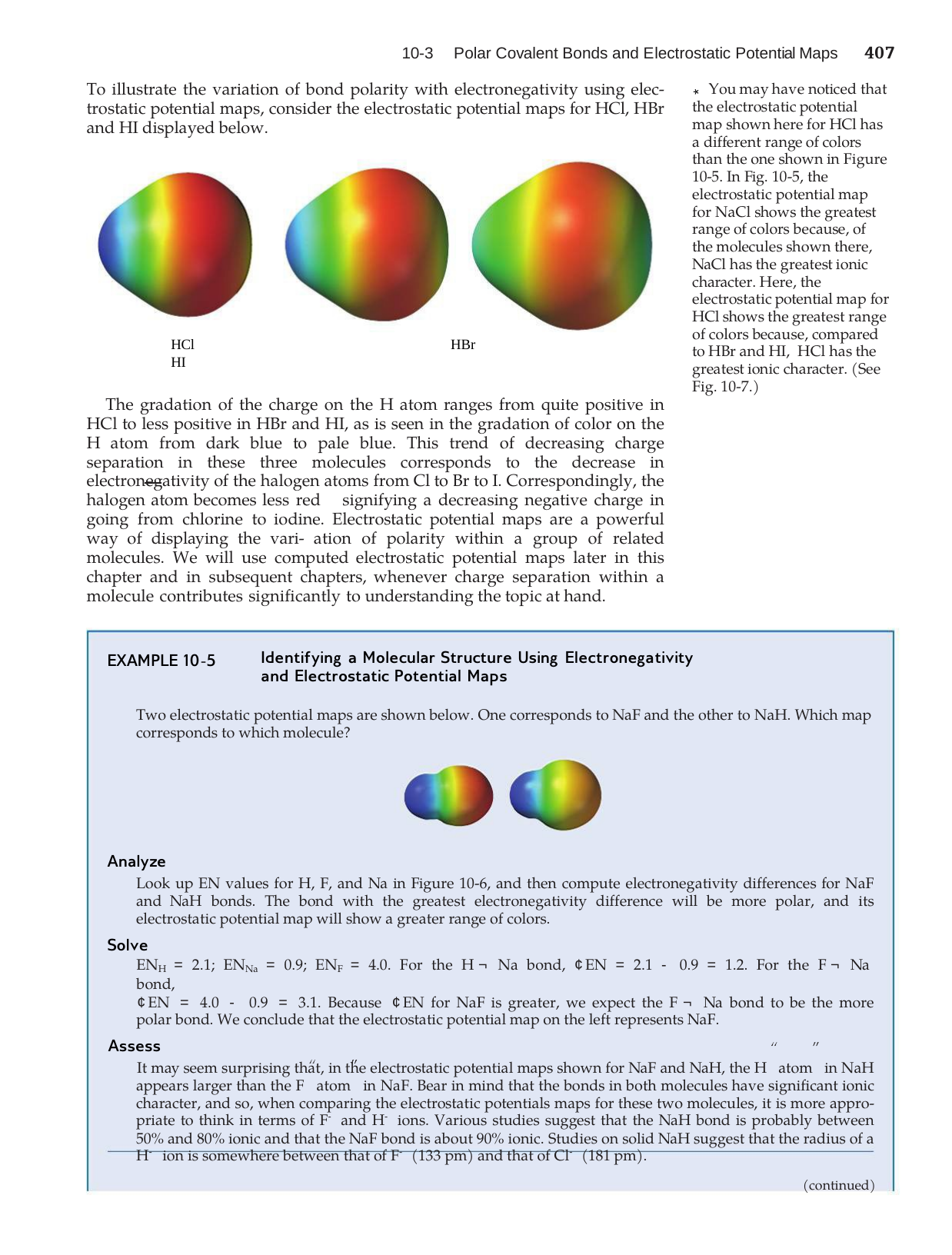

Polar Covalent Bonds and Electrostatic Potential Maps	407
10-3
To illustrate the variation of bond polarity with electronegativity using elec- trostatic potential maps, consider the electrostatic potential maps for HCl, HBr and HI displayed below.
*
You may have noticed that the electrostatic potential map shown here for HCl has a different range of colors than the one shown in Figure 10-5. In Fig. 10-5, the electrostatic potential map for NaCl shows the greatest range of colors because, of the molecules shown there, NaCl has the greatest ionic character. Here, the electrostatic potential map for HCl shows the greatest range of colors because, compared to HBr and HI,  HCl has the greatest ionic character. (See Fig. 10-7.)
HCl	HBr	HI

The gradation of the charge on the H atom ranges from quite positive in HCl to less positive in HBr and HI, as is seen in the gradation of color on the H atom from dark blue to pale blue. This trend of decreasing charge separation in these three molecules corresponds to the decrease in electronegativity of the halogen atoms from Cl to Br to I. Correspondingly, the halogen atom becomes less red    signifying a decreasing negative charge in going from chlorine to iodine. Electrostatic potential maps are a powerful way of displaying the vari- ation of polarity within a group of related molecules. We will use computed electrostatic potential maps later in this chapter and in subsequent chapters, whenever charge separation within a molecule contributes significantly to understanding the topic at hand.

EXAMPLE 10-5
Identifying a Molecular Structure Using Electronegativity and Electrostatic Potential Maps
Two electrostatic potential maps are shown below. One corresponds to NaF and the other to NaH. Which map corresponds to which molecule?
Analyze
Look up EN values for H, F, and Na in Figure 10-6, and then compute electronegativity differences for NaF and NaH bonds. The bond with the greatest electronegativity difference will be more polar, and its electrostatic potential map will show a greater range of colors.
Solve
ENH  =  2.1;  ENNa  =  0.9;  ENF  =  4.0.  For  the  H ¬ Na  bond,  ¢EN  =  2.1  -  0.9  =  1.2.  For  the  F ¬ Na  bond,
¢EN  =  4.0  -  0.9  =  3.1. Because  ¢EN for NaF is greater, we expect the F ¬ Na bond to be the more polar bond. We conclude that the electrostatic potential map on the left represents NaF.
Assess
It may seem surprising that, in the electrostatic potential maps shown for NaF and NaH, the H   atom   in NaH appears larger than the F   atom   in NaF. Bear in mind that the bonds in both molecules have significant ionic character, and so, when comparing the electrostatic potentials maps for these two molecules, it is more appro- priate to think in terms of F- and H- ions. Various studies suggest that the NaH bond is probably between 50% and 80% ionic and that the NaF bond is about 90% ionic. Studies on solid NaH suggest that the radius of a H- ion is somewhere between that of F- (133 pm) and that of Cl- (181 pm).
(continued)